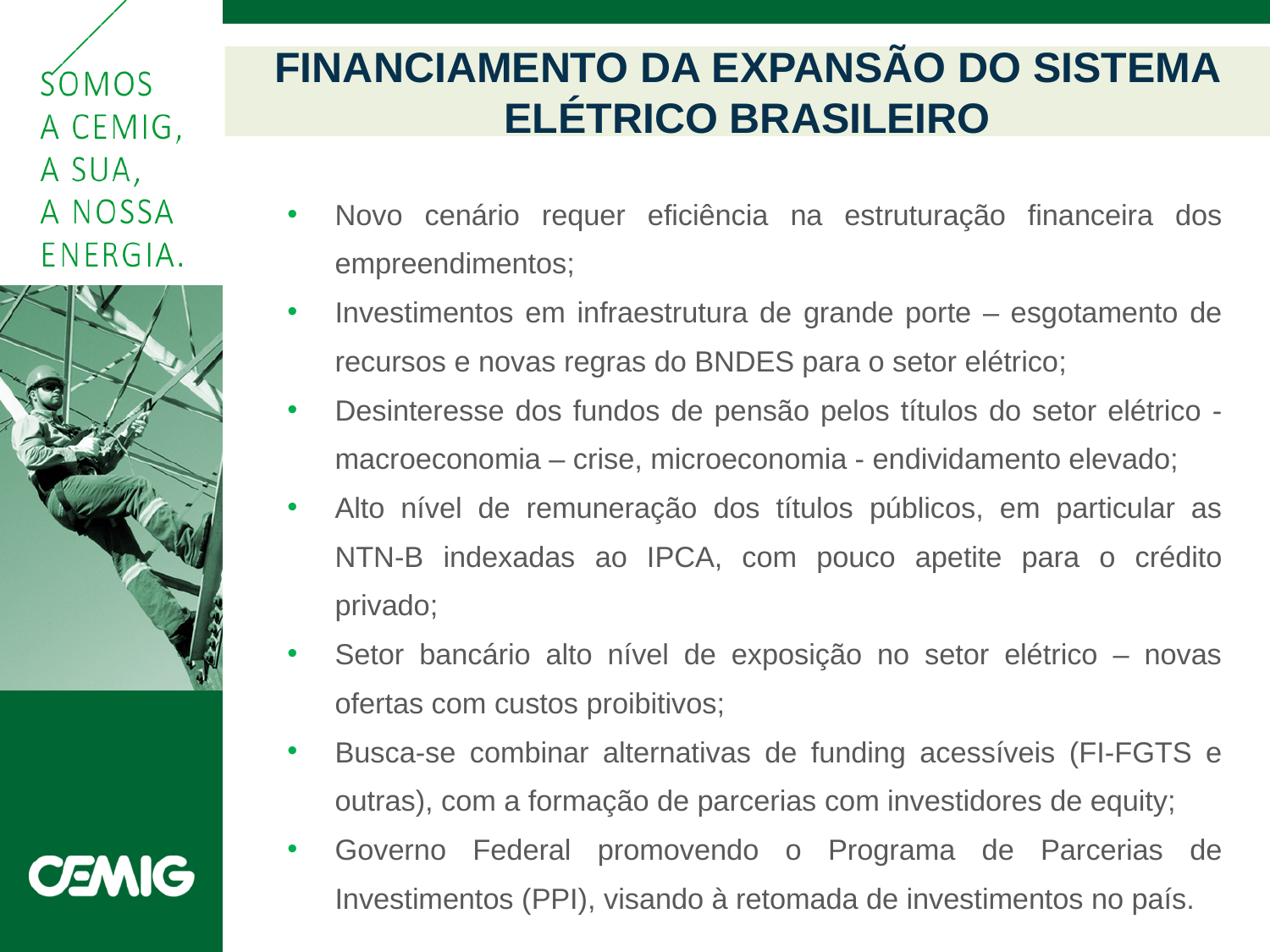

# FINANCIAMENTO DA EXPANSÃO DO SISTEMA ELÉTRICO BRASILEIRO
Novo cenário requer eficiência na estruturação financeira dos empreendimentos;
Investimentos em infraestrutura de grande porte – esgotamento de recursos e novas regras do BNDES para o setor elétrico;
Desinteresse dos fundos de pensão pelos títulos do setor elétrico - macroeconomia – crise, microeconomia - endividamento elevado;
Alto nível de remuneração dos títulos públicos, em particular as NTN-B indexadas ao IPCA, com pouco apetite para o crédito privado;
Setor bancário alto nível de exposição no setor elétrico – novas ofertas com custos proibitivos;
Busca-se combinar alternativas de funding acessíveis (FI-FGTS e outras), com a formação de parcerias com investidores de equity;
Governo Federal promovendo o Programa de Parcerias de Investimentos (PPI), visando à retomada de investimentos no país.